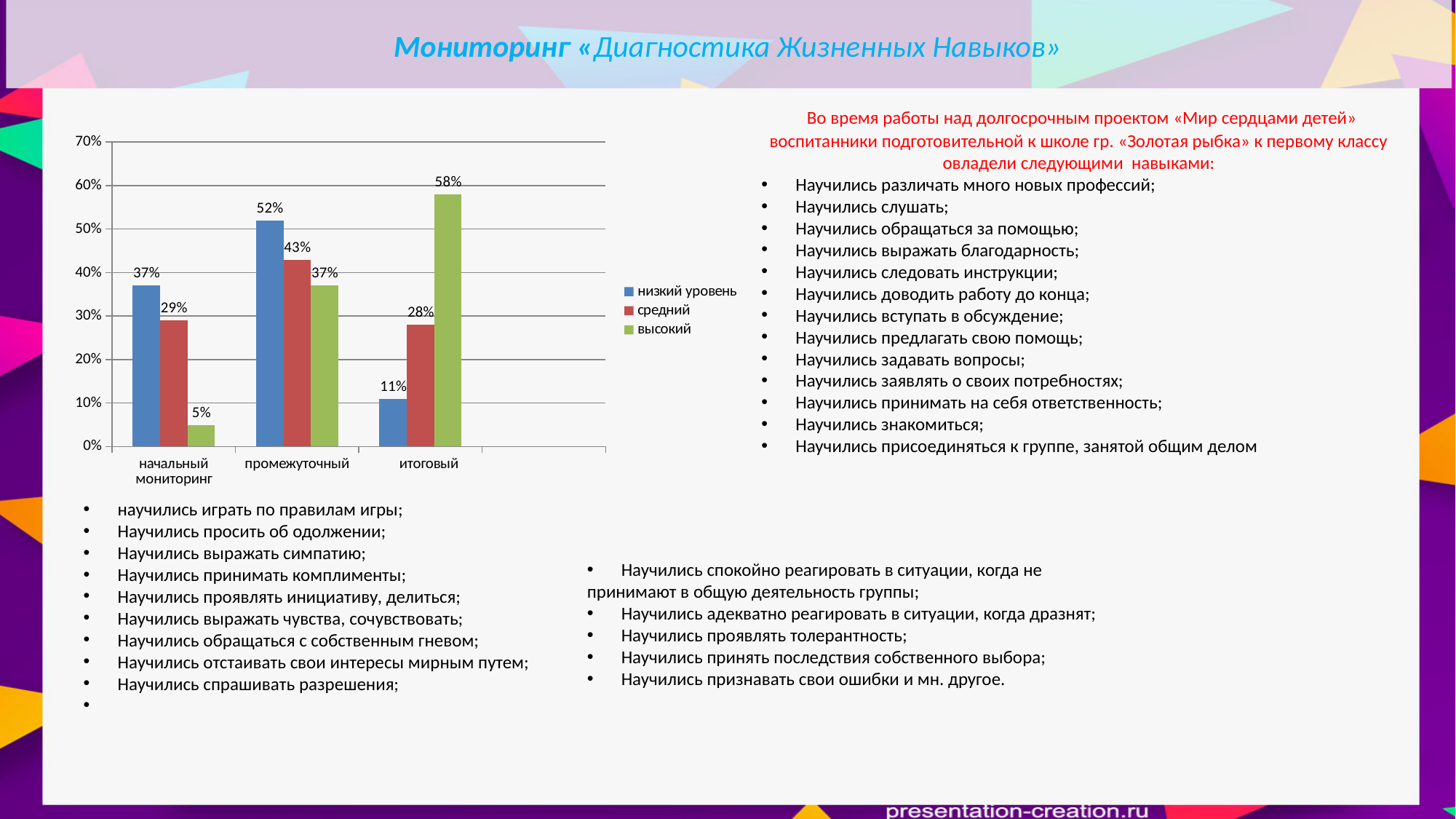

# Мониторинг «Диагностика Жизненных Навыков»

### Chart

| Category | низкий уровень | средний | высокий |
|---|---|---|---|
| начальный мониторинг | 0.37 | 0.29 | 0.05 |
| промежуточный | 0.52 | 0.43 | 0.37 |
|      итоговый | 0.11 | 0.28 | 0.58 |
 Во время работы над долгосрочным проектом «Мир сердцами детей» воспитанники подготовительной к школе гр. «Золотая рыбка» к первому классу овладели следующими  навыками:
Научились различать много новых профессий;
Научились слушать;
Научились обращаться за помощью;
Научились выражать благодарность;
Научились следовать инструкции;
Научились доводить работу до конца;
Научились вступать в обсуждение;
Научились предлагать свою помощь;
Научились задавать вопросы;
Научились заявлять о своих потребностях;
Научились принимать на себя ответственность;
Научились знакомиться;
Научились присоединяться к группе, занятой общим делом

научились играть по правилам игры;
Научились просить об одолжении;
Научились выражать симпатию;
Научились принимать комплименты;
Научились проявлять инициативу, делиться;
Научились выражать чувства, сочувствовать;
Научились обращаться с собственным гневом;
Научились отстаивать свои интересы мирным путем;
Научились спрашивать разрешения;

Научились спокойно реагировать в ситуации, когда не
принимают в общую деятельность группы;
Научились адекватно реагировать в ситуации, когда дразнят;
Научились проявлять толерантность;
Научились принять последствия собственного выбора;
Научились признавать свои ошибки и мн. другое.